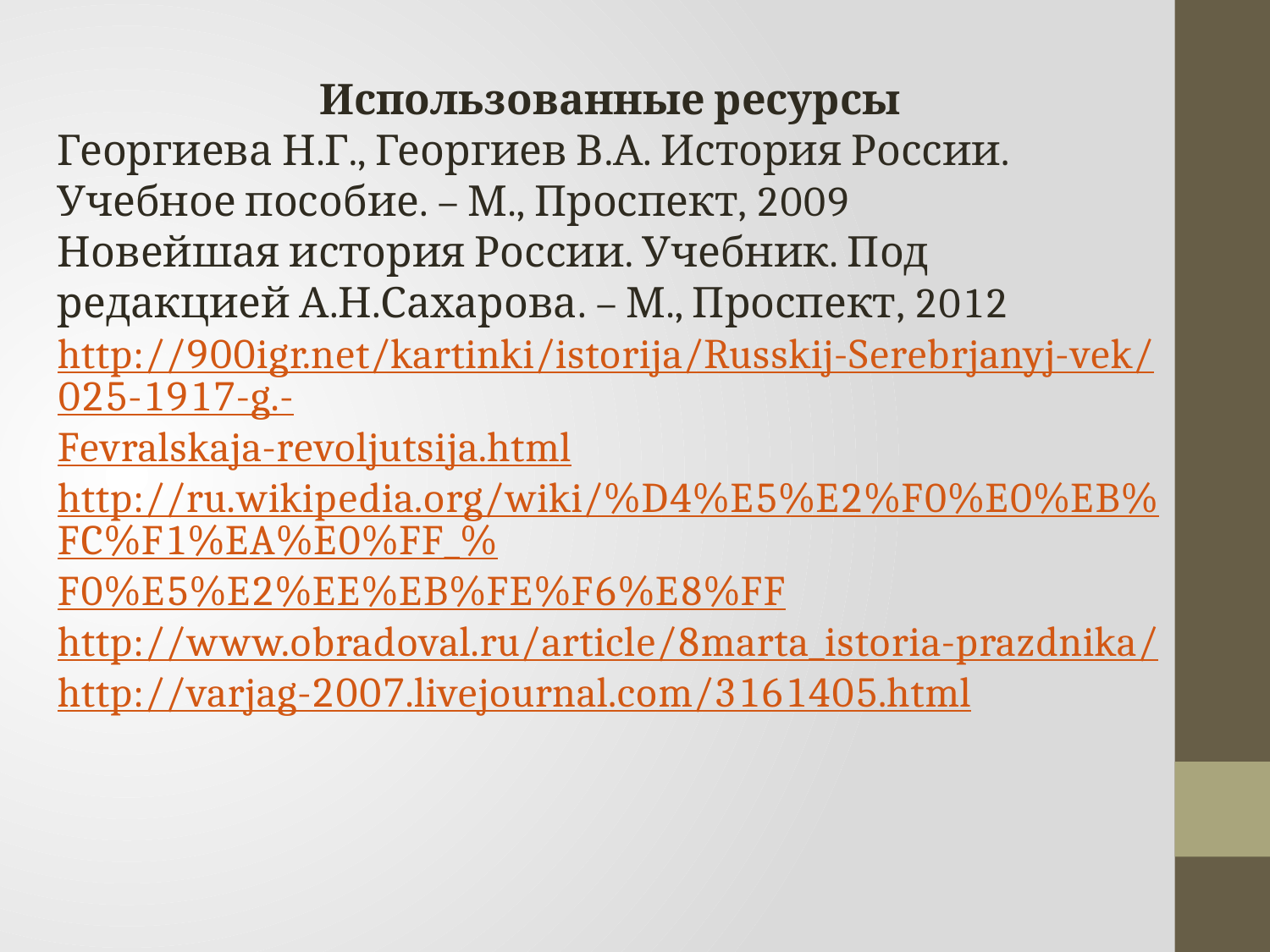

Использованные ресурсы
Георгиева Н.Г., Георгиев В.А. История России. Учебное пособие. – М., Проспект, 2009
Новейшая история России. Учебник. Под редакцией А.Н.Сахарова. – М., Проспект, 2012
http://900igr.net/kartinki/istorija/Russkij-Serebrjanyj-vek/025-1917-g.-Fevralskaja-revoljutsija.html
http://ru.wikipedia.org/wiki/%D4%E5%E2%F0%E0%EB%FC%F1%EA%E0%FF_%F0%E5%E2%EE%EB%FE%F6%E8%FF
http://www.obradoval.ru/article/8marta_istoria-prazdnika/
http://varjag-2007.livejournal.com/3161405.html